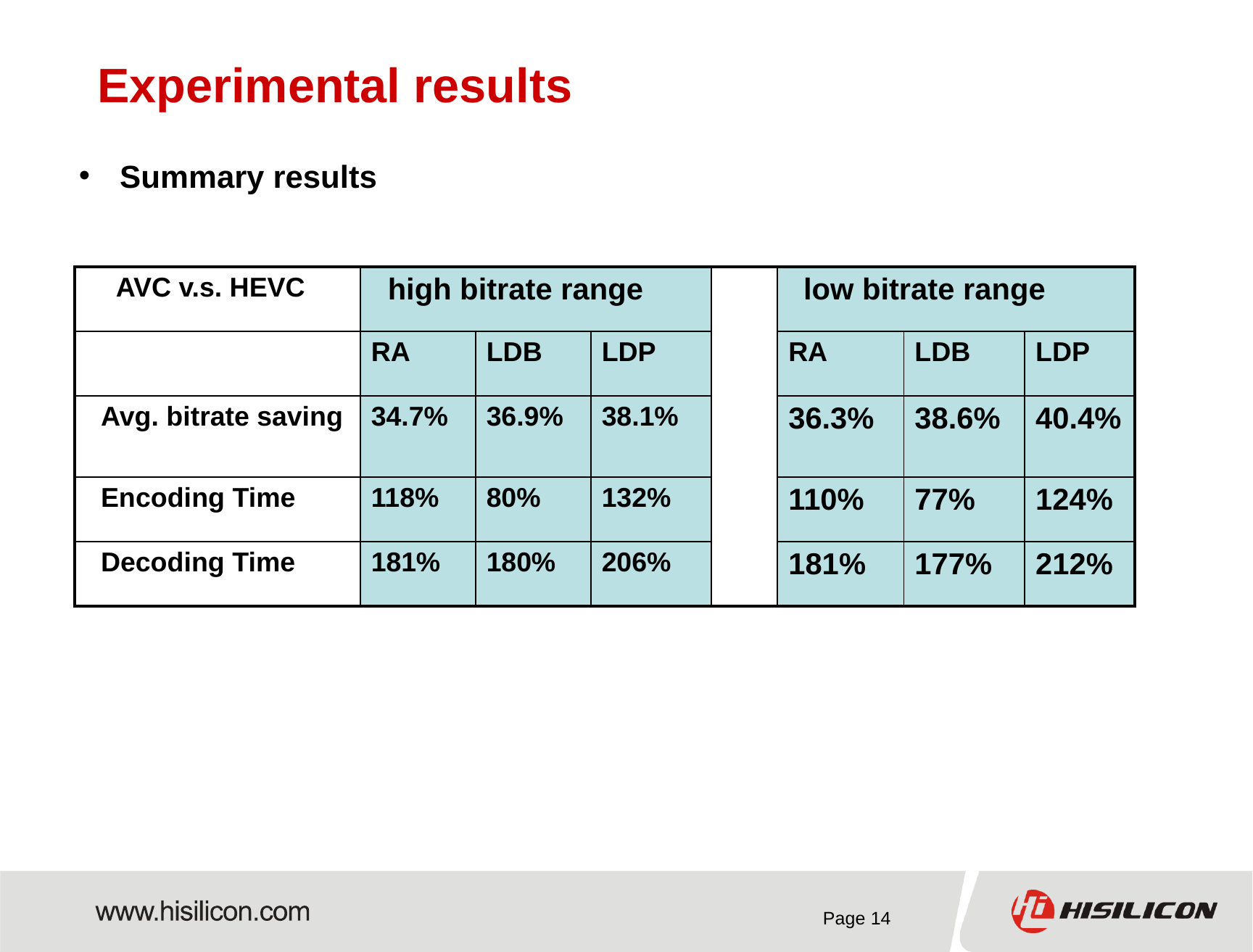

Experimental results
Summary results
| AVC v.s. HEVC | high bitrate range |  |  |  | low bitrate range |  |  |
| --- | --- | --- | --- | --- | --- | --- | --- |
|  | RA | LDB | LDP |  | RA | LDB | LDP |
| Avg. bitrate saving | 34.7% | 36.9% | 38.1% |  | 36.3% | 38.6% | 40.4% |
| Encoding Time | 118% | 80% | 132% |  | 110% | 77% | 124% |
| Decoding Time | 181% | 180% | 206% |  | 181% | 177% | 212% |

Page 14